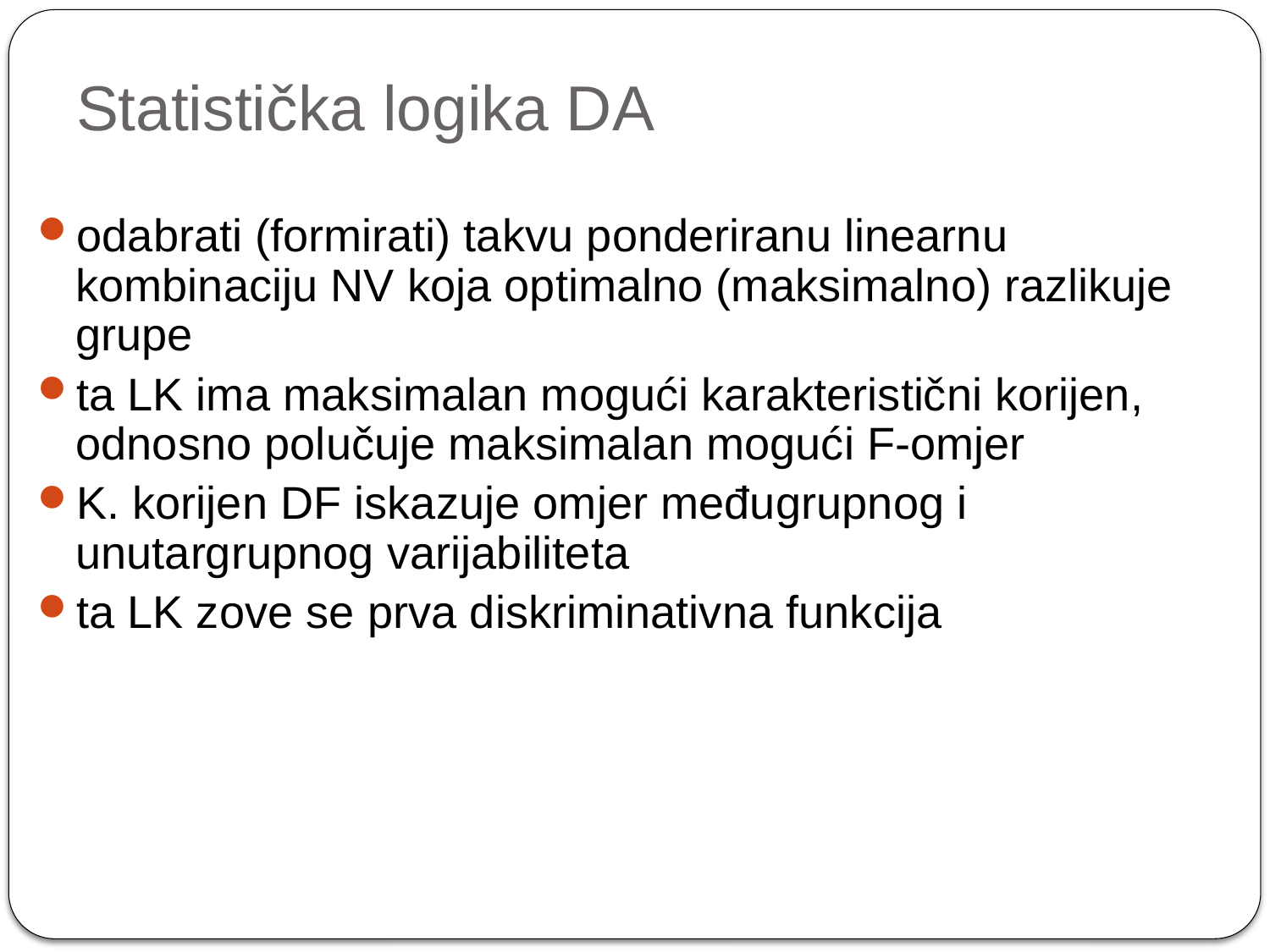

# Statistička logika DA
odabrati (formirati) takvu ponderiranu linearnu kombinaciju NV koja optimalno (maksimalno) razlikuje grupe
ta LK ima maksimalan mogući karakteristični korijen, odnosno polučuje maksimalan mogući F-omjer
K. korijen DF iskazuje omjer međugrupnog i unutargrupnog varijabiliteta
ta LK zove se prva diskriminativna funkcija